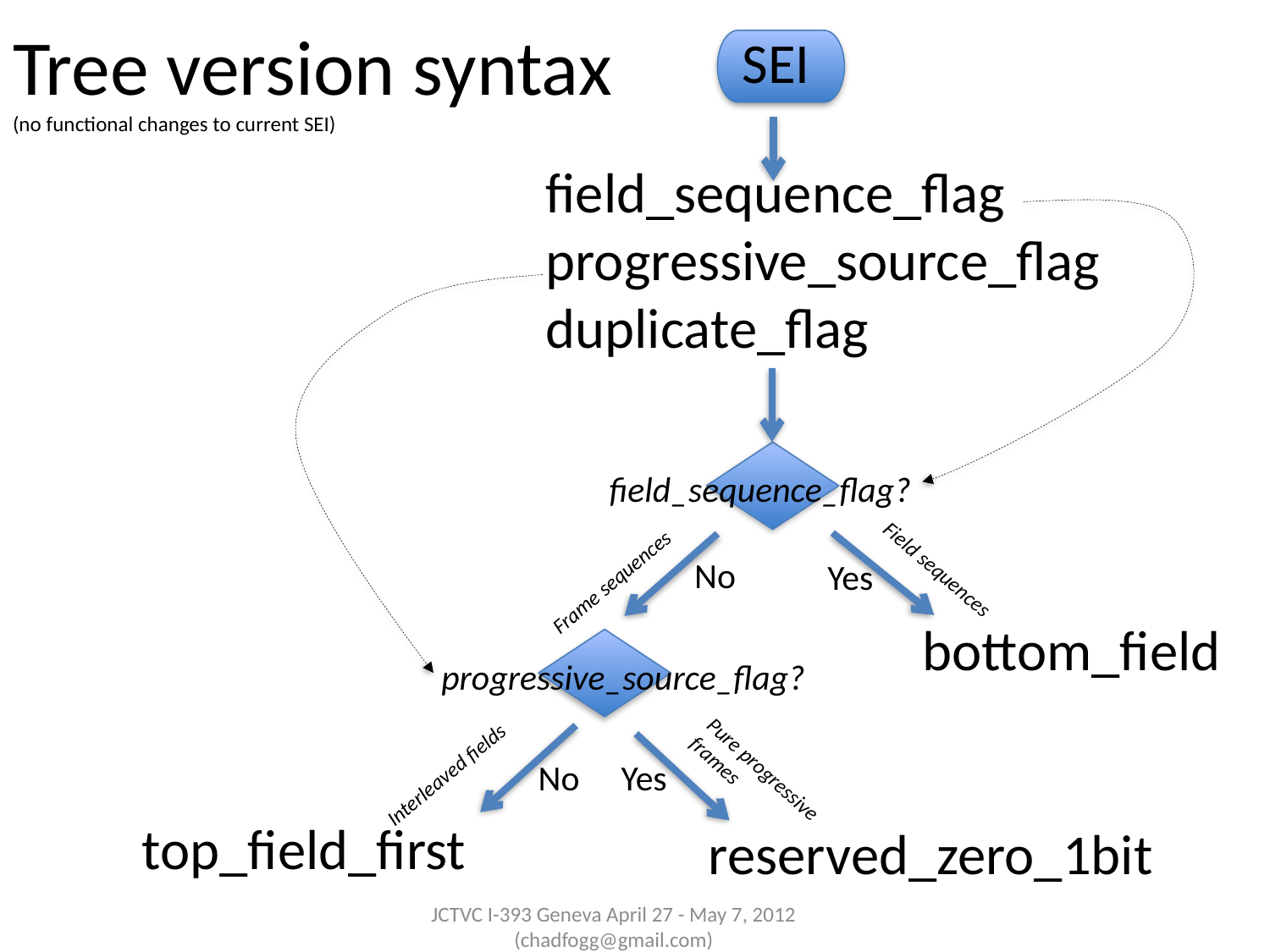

# Tree version syntax (no functional changes to current SEI)
SEI

field_sequence_flag
progressive_source_flag
duplicate_flag

field_sequence_flag?
Frame sequences
No
Yes
Field sequences
bottom_field

progressive_source_flag?
Interleaved fields
No
Yes
Pure progressive
frames
top_field_first
reserved_zero_1bit
JCTVC I-393 Geneva April 27 - May 7, 2012 (chadfogg@gmail.com)